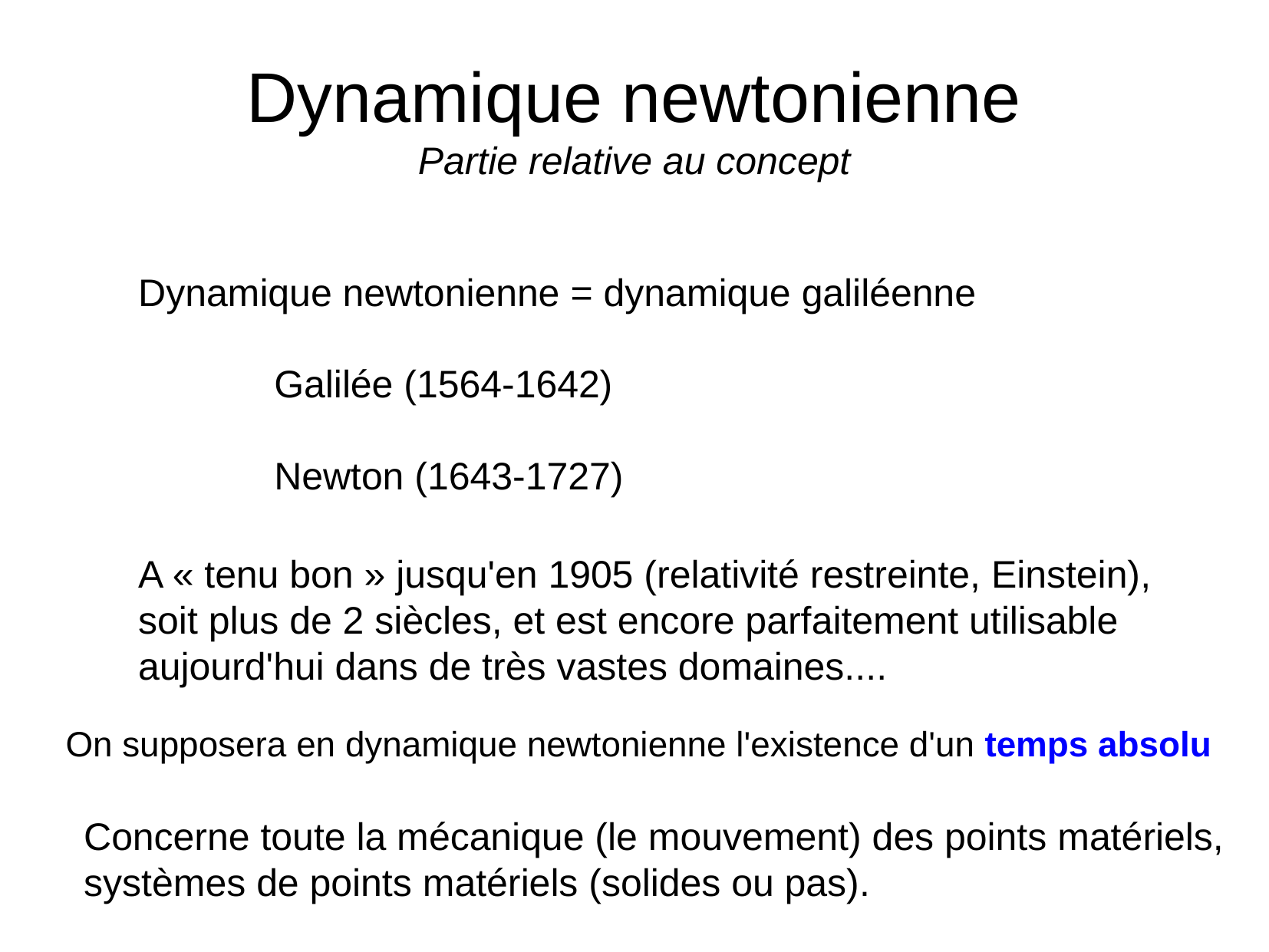

# Dynamique newtonienne Partie relative au concept
Dynamique newtonienne = dynamique galiléenne
Galilée (1564-1642)

Newton (1643-1727)
A « tenu bon » jusqu'en 1905 (relativité restreinte, Einstein),
soit plus de 2 siècles, et est encore parfaitement utilisable
aujourd'hui dans de très vastes domaines....
On supposera en dynamique newtonienne l'existence d'un temps absolu
Concerne toute la mécanique (le mouvement) des points matériels,
systèmes de points matériels (solides ou pas).